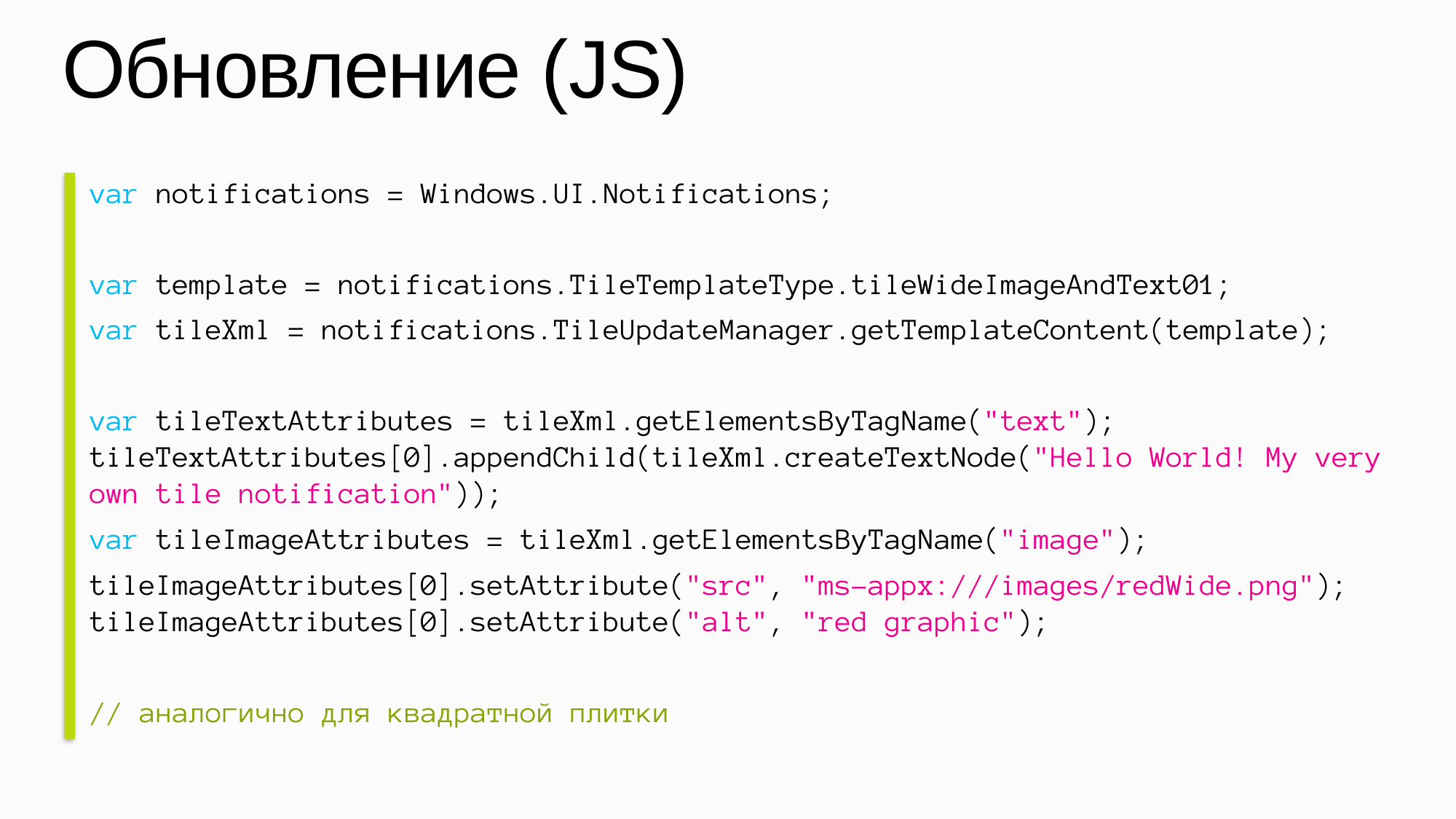

# Обновление (JS)
var notifications = Windows.UI.Notifications;

var template = notifications.TileTemplateType.tileWideImageAndText01;
var tileXml = notifications.TileUpdateManager.getTemplateContent(template);

var tileTextAttributes = tileXml.getElementsByTagName("text"); tileTextAttributes[0].appendChild(tileXml.createTextNode("Hello World! My very own tile notification"));
var tileImageAttributes = tileXml.getElementsByTagName("image");
tileImageAttributes[0].setAttribute("src", "ms-appx:///images/redWide.png"); tileImageAttributes[0].setAttribute("alt", "red graphic");

// аналогично для квадратной плитки